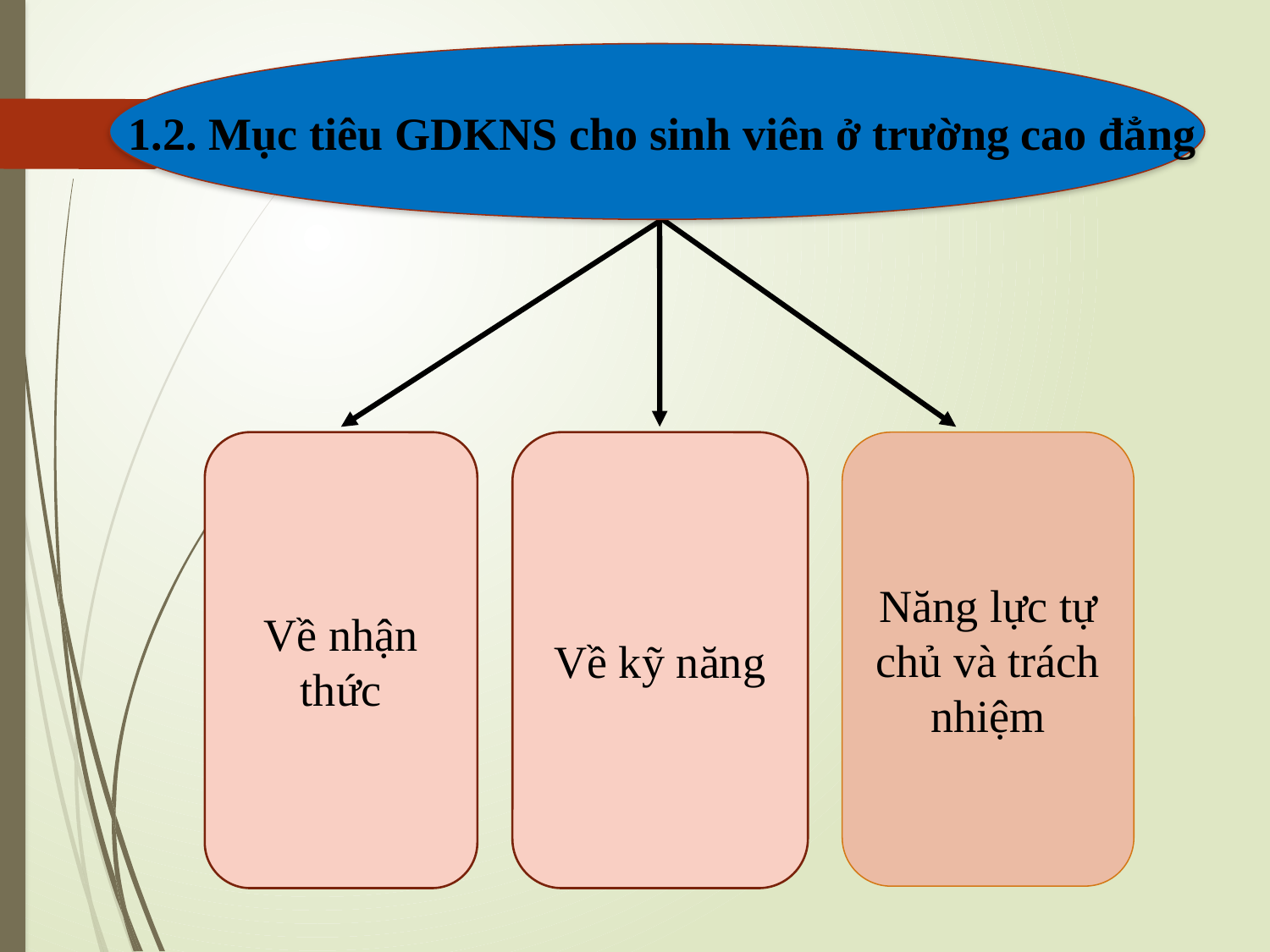

1.2. Mục tiêu GDKNS cho sinh viên ở trường cao đẳng

Về nhận thức
Về kỹ năng
Năng lực tự chủ và trách nhiệm